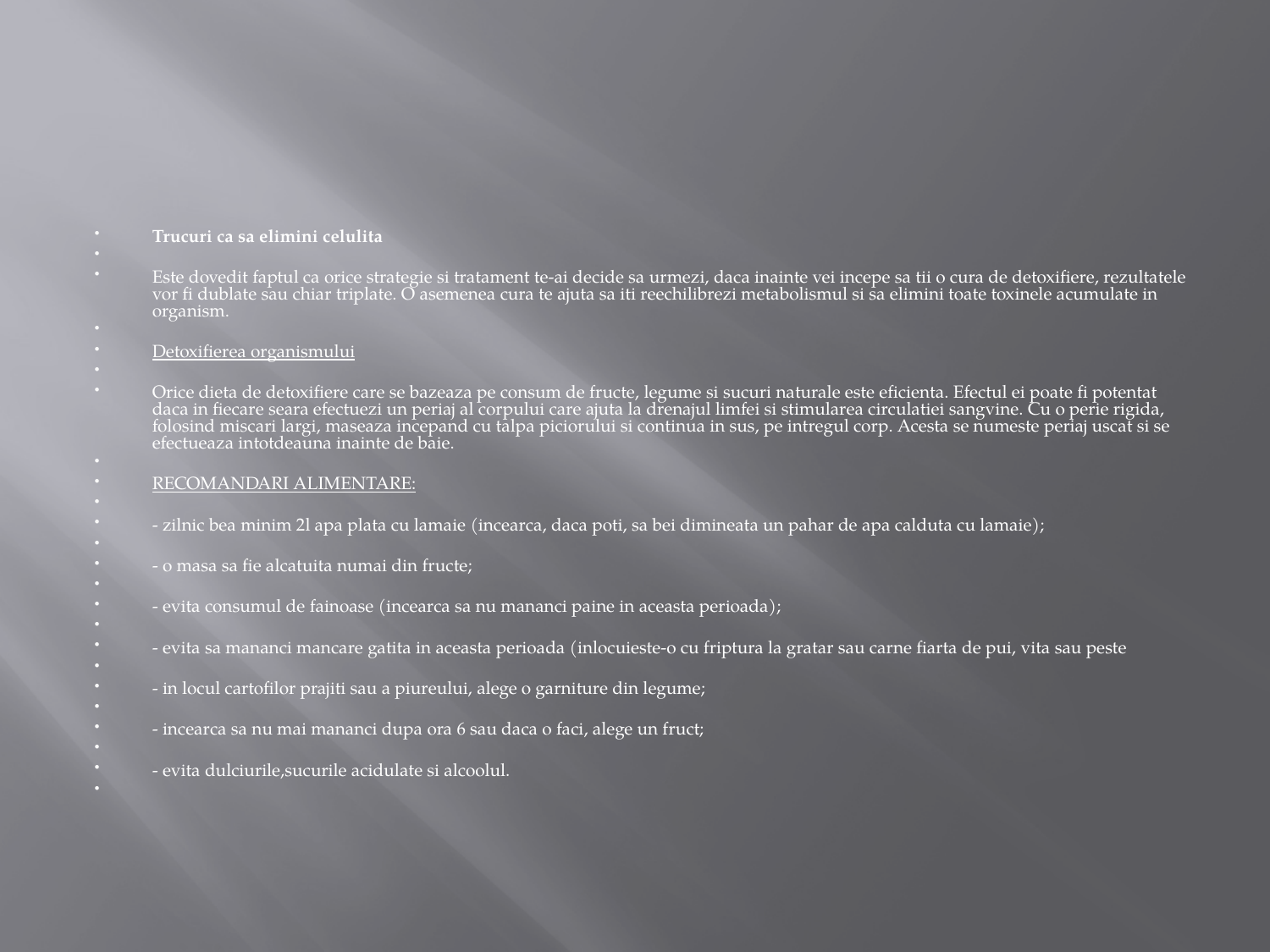

#
Trucuri ca sa elimini celulita

Este dovedit faptul ca orice strategie si tratament te-ai decide sa urmezi, daca inainte vei incepe sa tii o cura de detoxifiere, rezultatele vor fi dublate sau chiar triplate. O asemenea cura te ajuta sa iti reechilibrezi metabolismul si sa elimini toate toxinele acumulate in organism.

Detoxifierea organismului

Orice dieta de detoxifiere care se bazeaza pe consum de fructe, legume si sucuri naturale este eficienta. Efectul ei poate fi potentat daca in fiecare seara efectuezi un periaj al corpului care ajuta la drenajul limfei si stimularea circulatiei sangvine. Cu o perie rigida, folosind miscari largi, maseaza incepand cu talpa piciorului si continua in sus, pe intregul corp. Acesta se numeste periaj uscat si se efectueaza intotdeauna inainte de baie.

RECOMANDARI ALIMENTARE:

- zilnic bea minim 2l apa plata cu lamaie (incearca, daca poti, sa bei dimineata un pahar de apa calduta cu lamaie);

- o masa sa fie alcatuita numai din fructe;

- evita consumul de fainoase (incearca sa nu mananci paine in aceasta perioada);

- evita sa mananci mancare gatita in aceasta perioada (inlocuieste-o cu friptura la gratar sau carne fiarta de pui, vita sau peste

- in locul cartofilor prajiti sau a piureului, alege o garniture din legume;

- incearca sa nu mai mananci dupa ora 6 sau daca o faci, alege un fruct;

- evita dulciurile,sucurile acidulate si alcoolul.